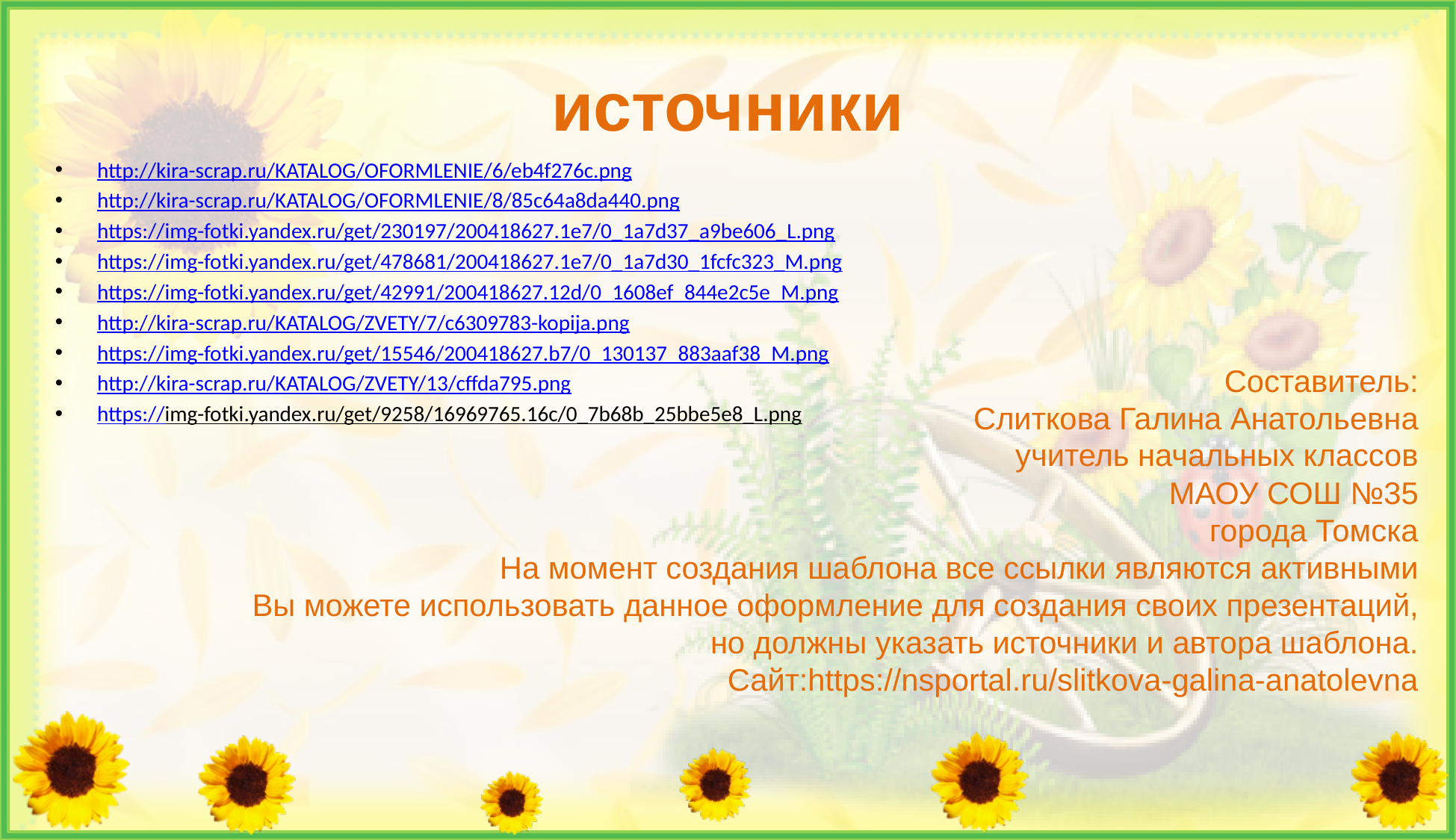

# источники
http://kira-scrap.ru/KATALOG/OFORMLENIE/6/eb4f276c.png
http://kira-scrap.ru/KATALOG/OFORMLENIE/8/85c64a8da440.png
https://img-fotki.yandex.ru/get/230197/200418627.1e7/0_1a7d37_a9be606_L.png
https://img-fotki.yandex.ru/get/478681/200418627.1e7/0_1a7d30_1fcfc323_M.png
https://img-fotki.yandex.ru/get/42991/200418627.12d/0_1608ef_844e2c5e_M.png
http://kira-scrap.ru/KATALOG/ZVETY/7/c6309783-kopija.png
https://img-fotki.yandex.ru/get/15546/200418627.b7/0_130137_883aaf38_M.png
http://kira-scrap.ru/KATALOG/ZVETY/13/cffda795.png
https://img-fotki.yandex.ru/get/9258/16969765.16c/0_7b68b_25bbe5e8_L.png
Составитель:
Слиткова Галина Анатольевна
учитель начальных классов
МАОУ СОШ №35
города Томска
На момент создания шаблона все ссылки являются активными
Вы можете использовать данное оформление для создания своих презентаций, но должны указать источники и автора шаблона.
Сайт:https://nsportal.ru/slitkova-galina-anatolevna